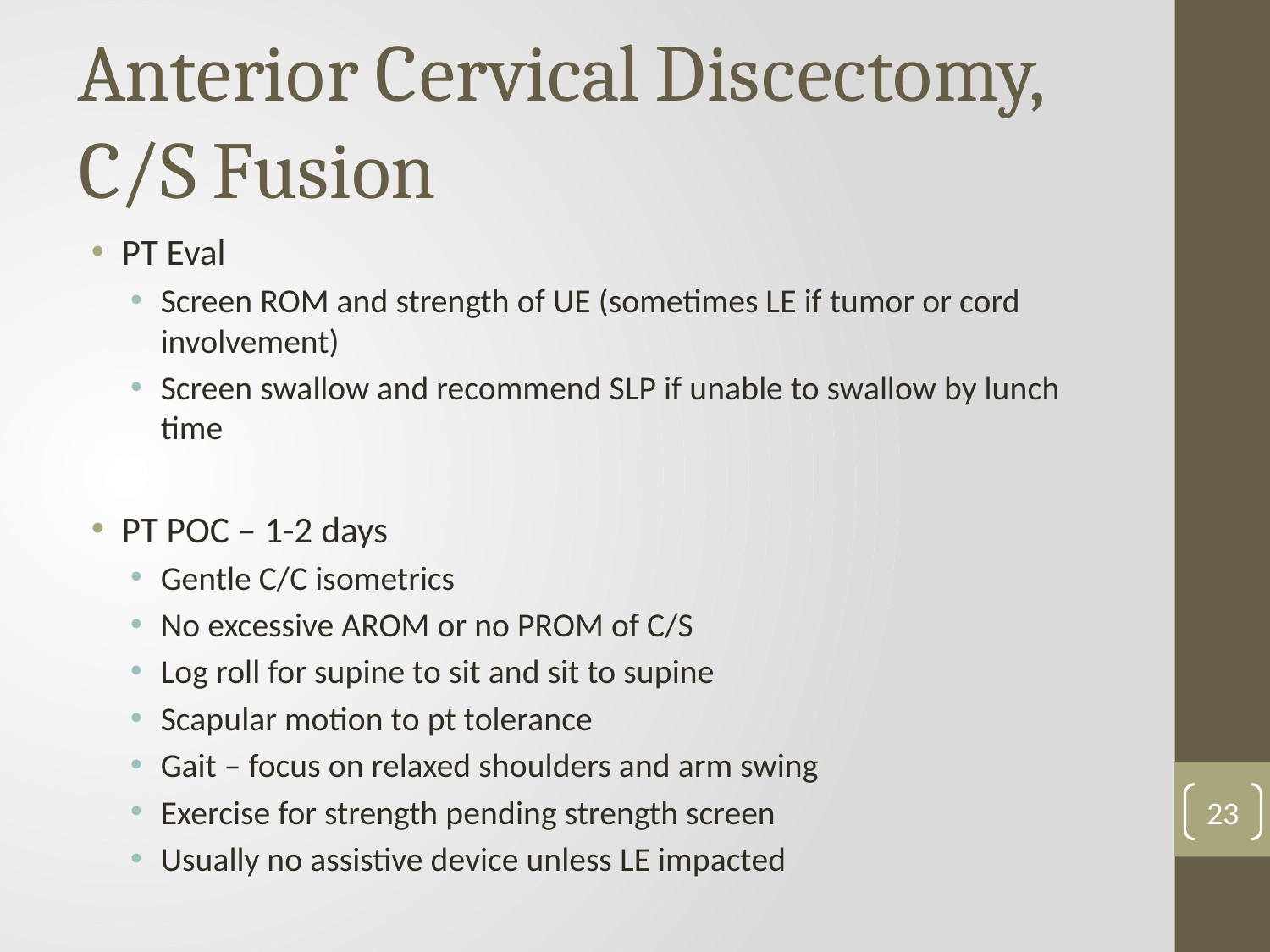

# Anterior Cervical Discectomy,  C/S Fusion
PT Eval
Screen ROM and strength of UE (sometimes LE if tumor or cord involvement)
Screen swallow and recommend SLP if unable to swallow by lunch time

PT POC – 1-2 days
Gentle C/C isometrics
No excessive AROM or no PROM of C/S
Log roll for supine to sit and sit to supine
Scapular motion to pt tolerance
Gait – focus on relaxed shoulders and arm swing
Exercise for strength pending strength screen
Usually no assistive device unless LE impacted
23